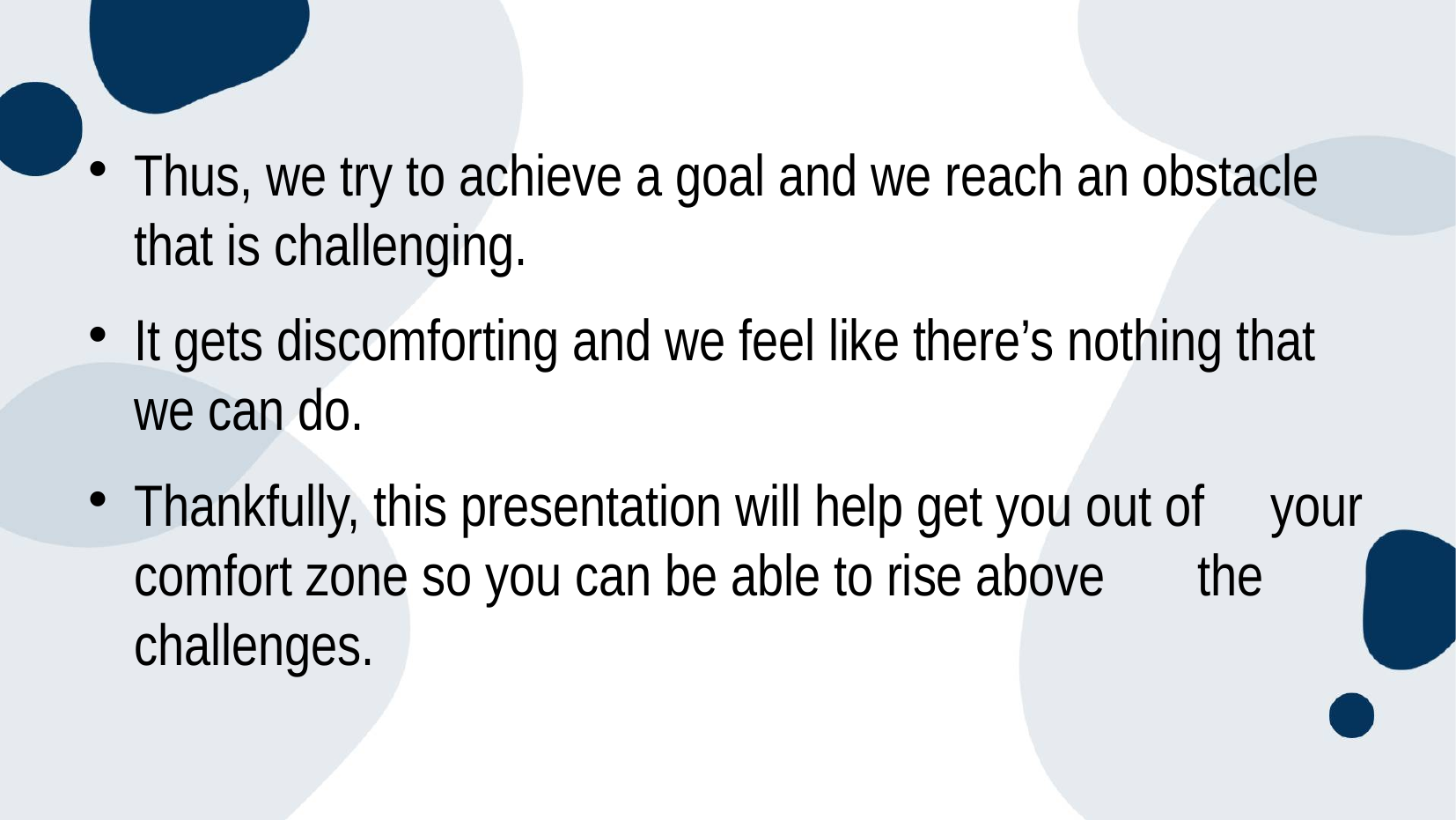

# Thus, we try to achieve a goal and we reach an obstacle that is challenging.
It gets discomforting and we feel like there’s nothing that we can do.
Thankfully, this presentation will help get you out of     your comfort zone so you can be able to rise above       the challenges.